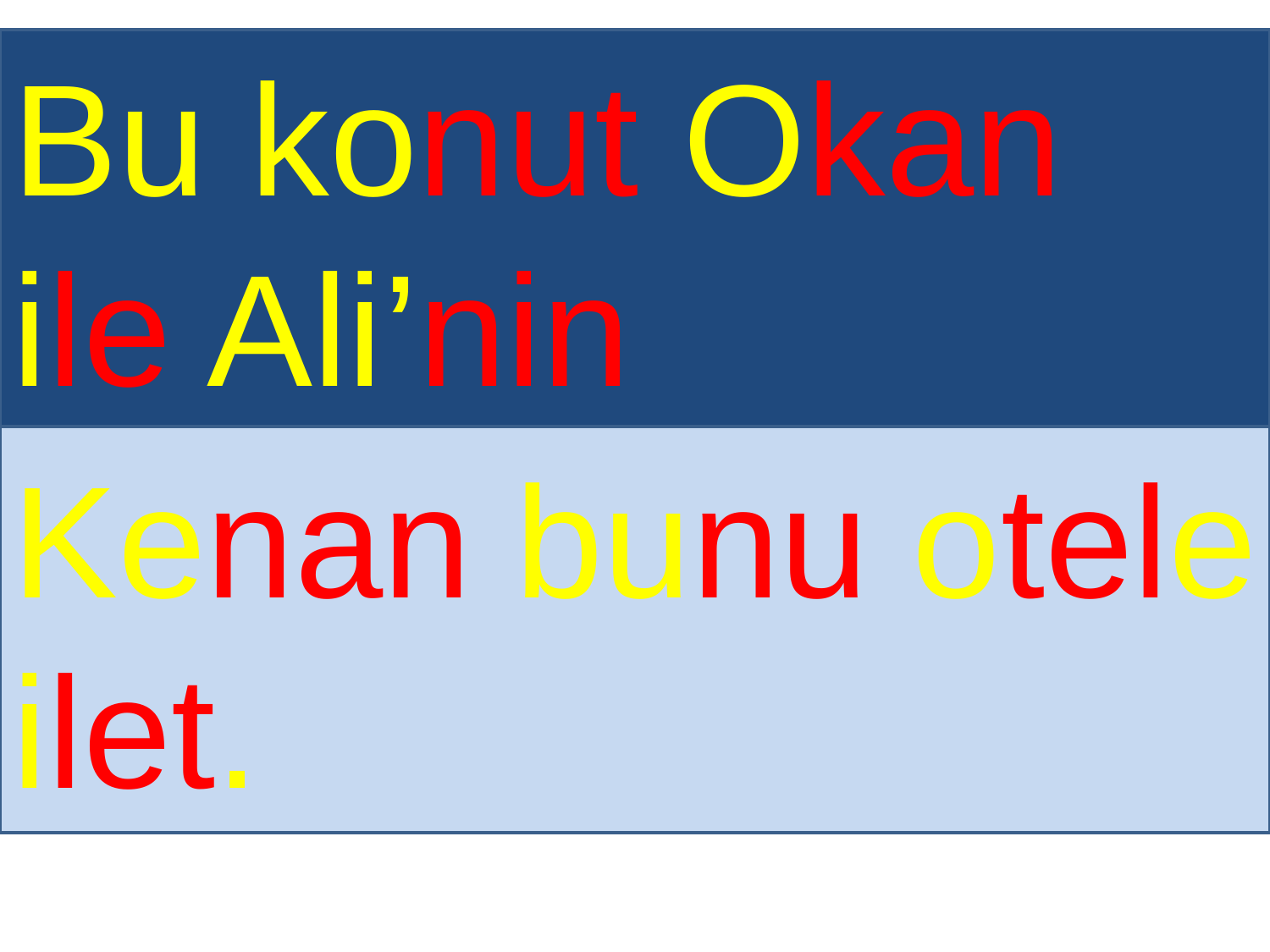

Bu konut Okan ile Ali’nin
Kenan bunu otele ilet.